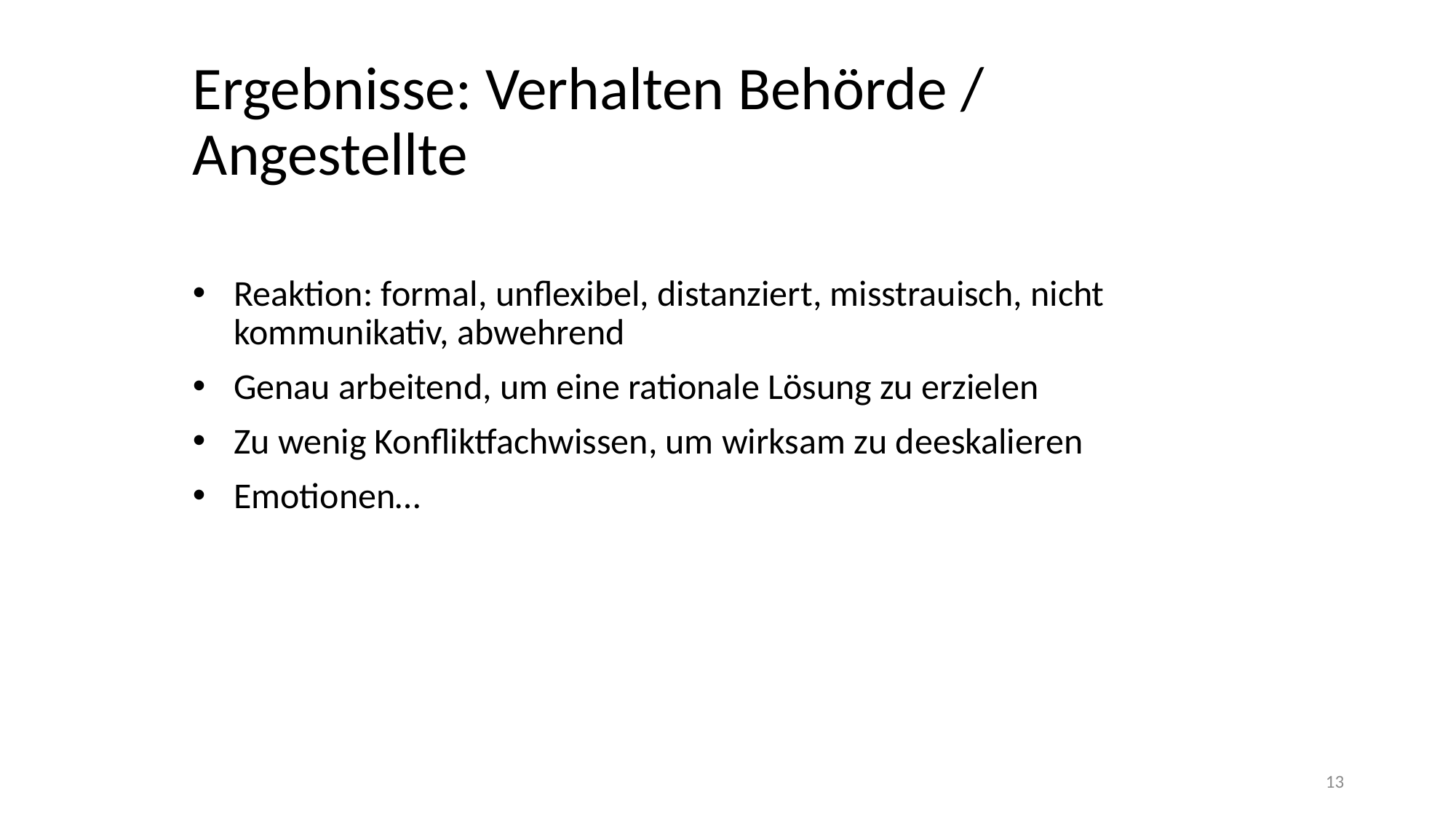

# Ergebnisse: Verhalten Behörde / Angestellte
Reaktion: formal, unflexibel, distanziert, misstrauisch, nicht kommunikativ, abwehrend
Genau arbeitend, um eine rationale Lösung zu erzielen
Zu wenig Konfliktfachwissen, um wirksam zu deeskalieren
Emotionen…
13